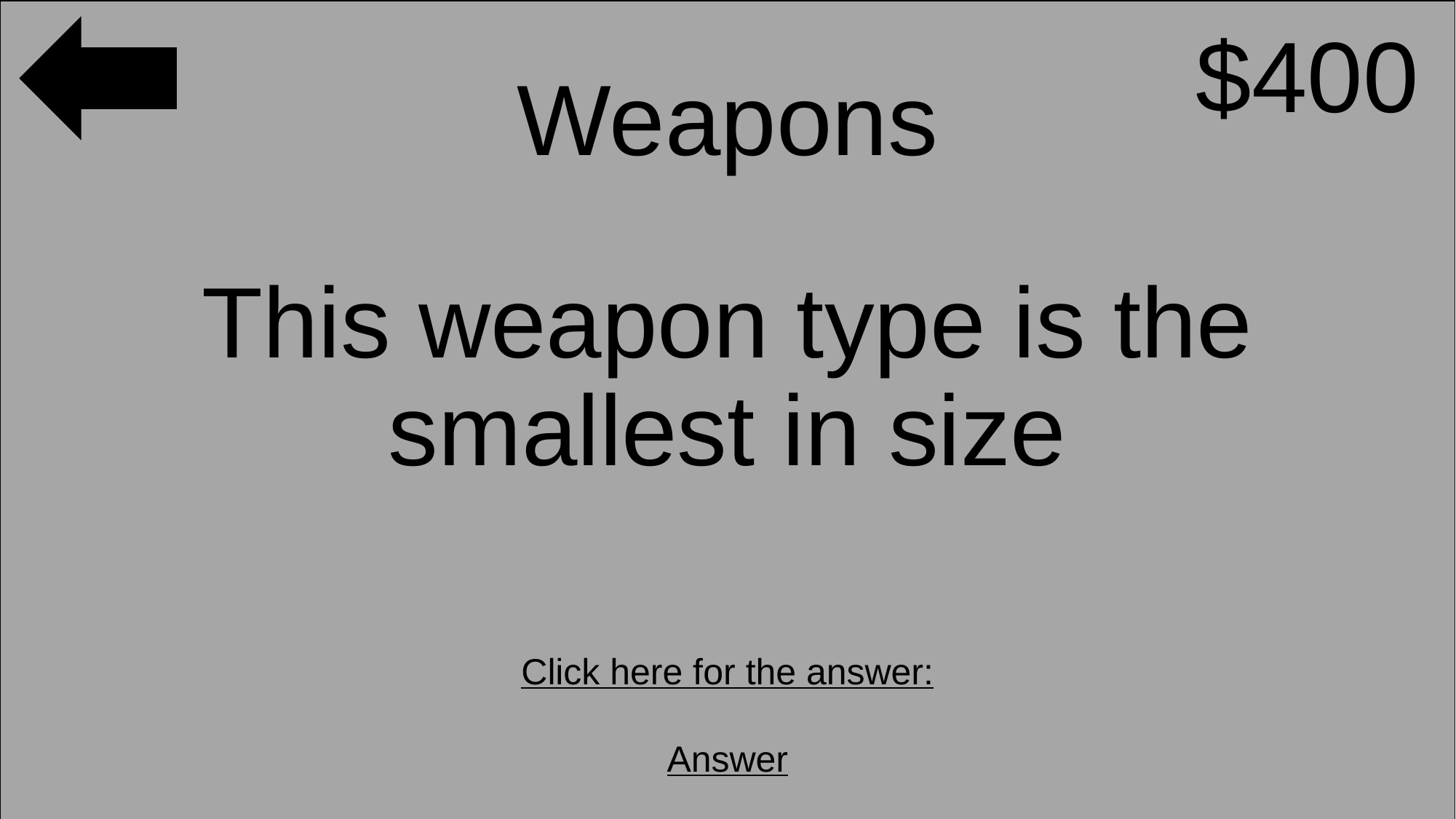

$400

#
Weapons

This weapon type is the smallest in size

Click here for the answer:

Answer